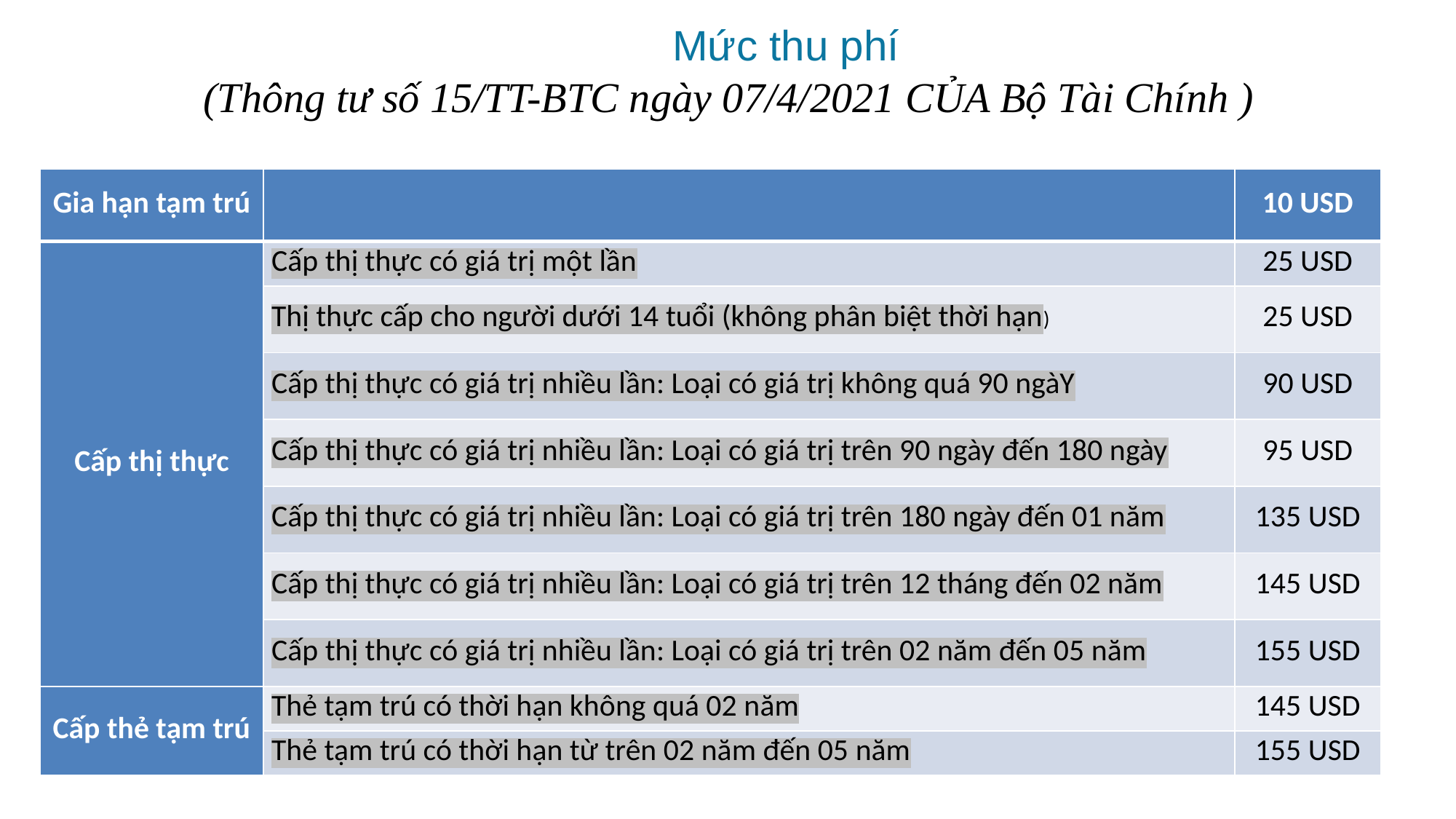

Mức thu phí
(Thông tư số 15/TT-BTC ngày 07/4/2021 CỦA Bộ Tài Chính )
| Gia hạn tạm trú |  | 10 USD |
| --- | --- | --- |
| Cấp thị thực | Cấp thị thực có giá trị một lần | 25 USD |
|  | Thị thực cấp cho người dưới 14 tuổi (không phân biệt thời hạn) | 25 USD |
|  | Cấp thị thực có giá trị nhiều lần: Loại có giá trị không quá 90 ngàY | 90 USD |
|  | Cấp thị thực có giá trị nhiều lần: Loại có giá trị trên 90 ngày đến 180 ngày | 95 USD |
|  | Cấp thị thực có giá trị nhiều lần: Loại có giá trị trên 180 ngày đến 01 năm | 135 USD |
|  | Cấp thị thực có giá trị nhiều lần: Loại có giá trị trên 12 tháng đến 02 năm | 145 USD |
|  | Cấp thị thực có giá trị nhiều lần: Loại có giá trị trên 02 năm đến 05 năm | 155 USD |
| Cấp thẻ tạm trú | Thẻ tạm trú có thời hạn không quá 02 năm | 145 USD |
|  | Thẻ tạm trú có thời hạn từ trên 02 năm đến 05 năm | 155 USD |